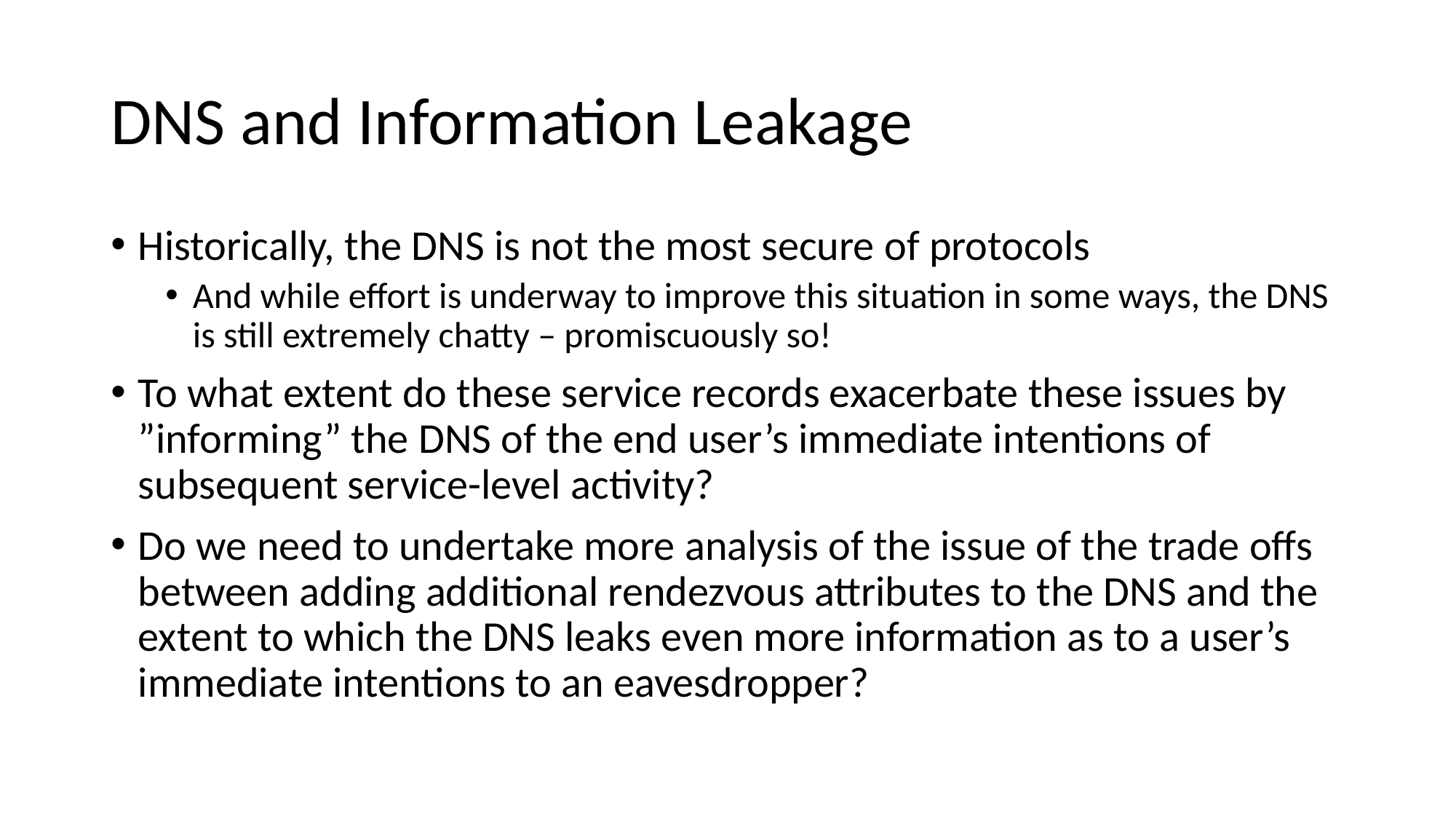

# DNS and Information Leakage
Historically, the DNS is not the most secure of protocols
And while effort is underway to improve this situation in some ways, the DNS is still extremely chatty – promiscuously so!
To what extent do these service records exacerbate these issues by ”informing” the DNS of the end user’s immediate intentions of subsequent service-level activity?
Do we need to undertake more analysis of the issue of the trade offs between adding additional rendezvous attributes to the DNS and the extent to which the DNS leaks even more information as to a user’s immediate intentions to an eavesdropper?